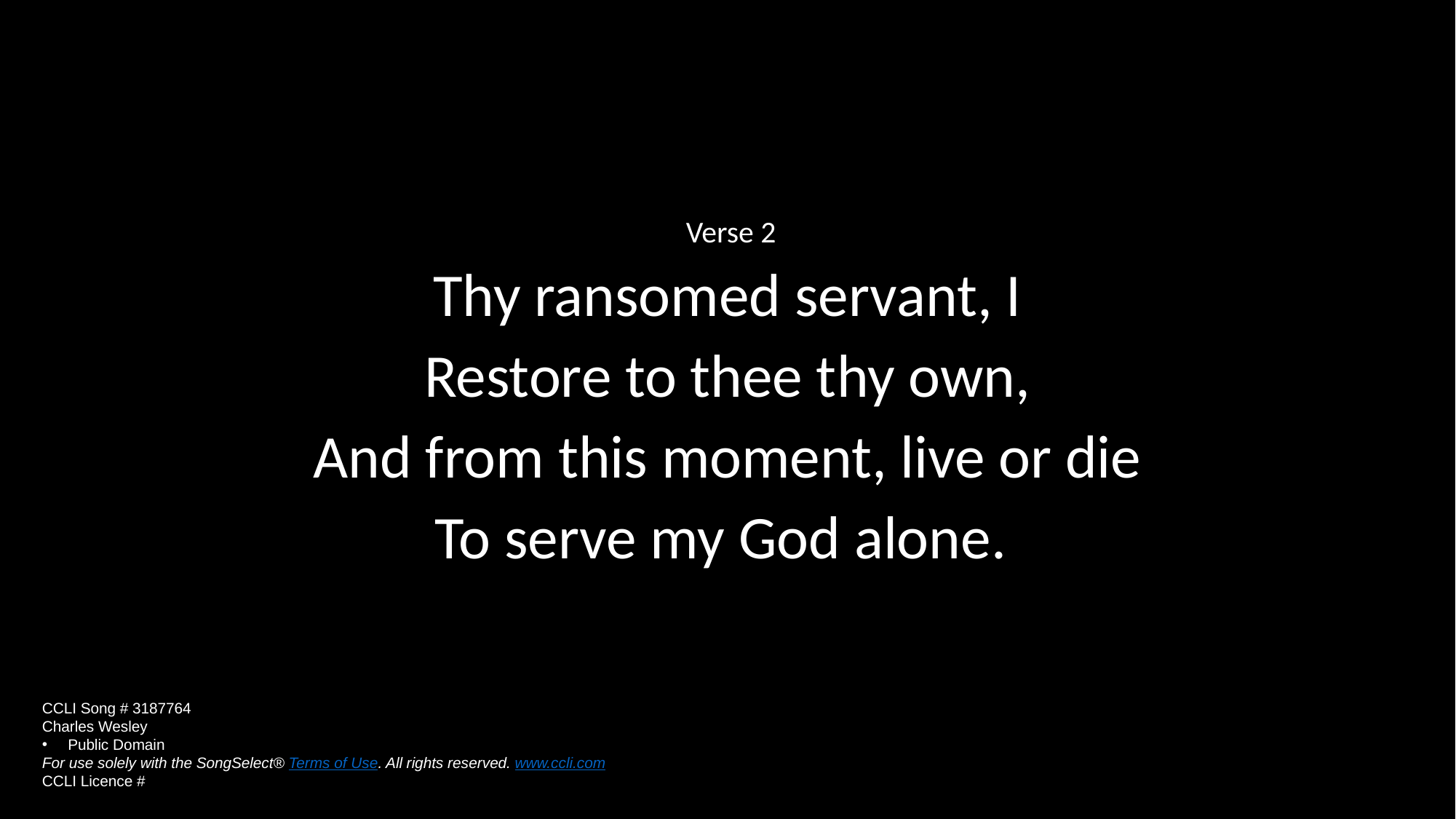

Verse 2
Thy ransomed servant, I
Restore to thee thy own,
And from this moment, live or die
To serve my God alone.
CCLI Song # 3187764
Charles Wesley
Public Domain
For use solely with the SongSelect® Terms of Use. All rights reserved. www.ccli.com
CCLI Licence #